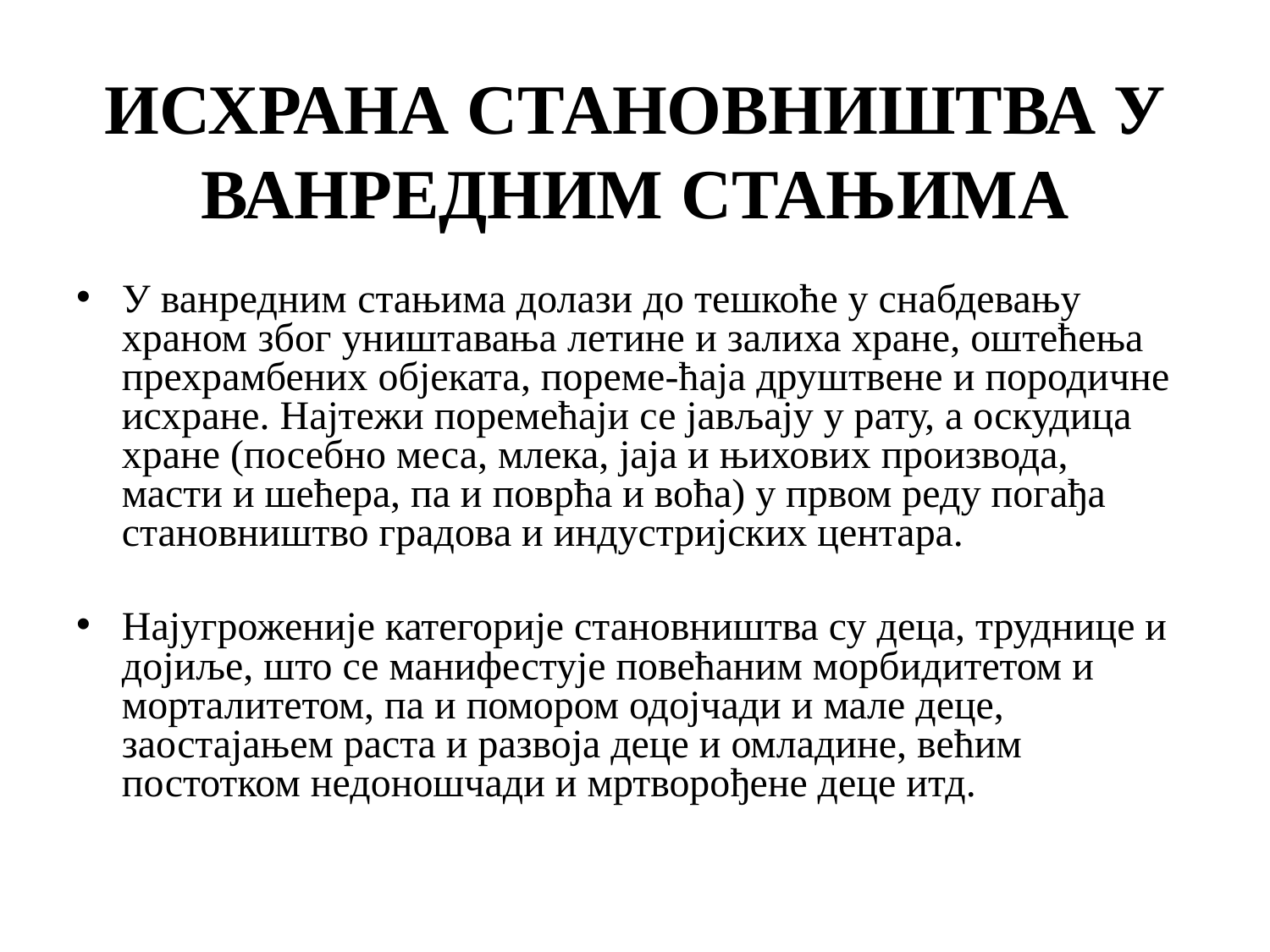

# ИСХРАНА СТАНОВНИШТВА У ВАНРЕДНИМ СТАЊИМА
У ванредним стањима долази до тешкоће у снабдевању храном због уништавања летине и залиха хране, оштећења прехрамбених објеката, пореме-ћаја друштвене и породичне исхране. Најтежи поремећаји се јављају у рату, а оскудица хране (посебно меса, млека, јаја и њихових производа, масти и шећера, па и поврћа и воћа) у првом реду погађа становништво градова и индустријских центара.

Најугроженије категорије становништва су деца, труднице и дојиље, што се манифестује повећаним морбидитетом и морталитетом, па и помором одојчади и мале деце, заостајањем раста и развоја деце и омладине, већим постотком недоношчади и мртворођене деце итд.